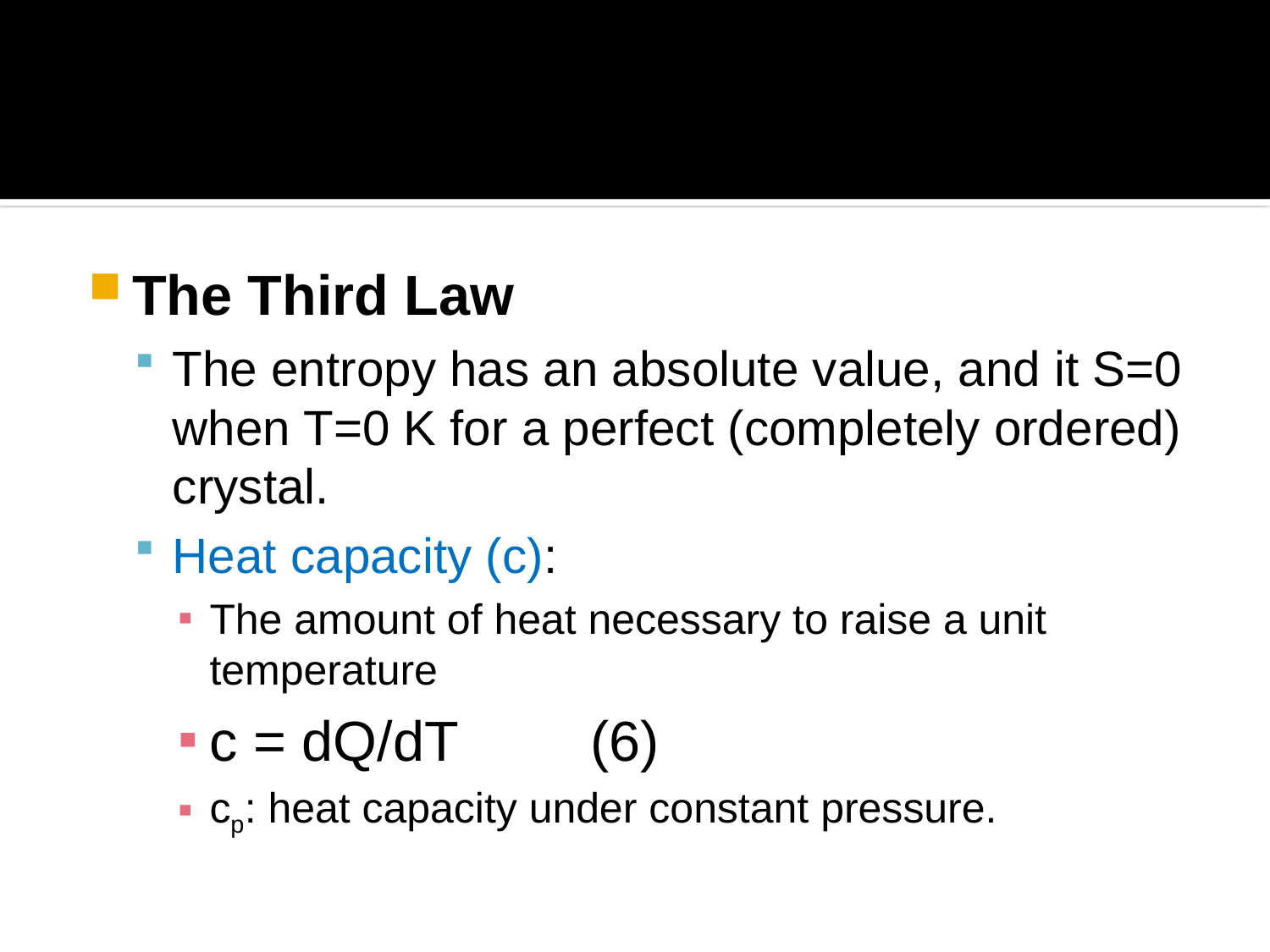

The Third Law
The entropy has an absolute value, and it S=0 when T=0 K for a perfect (completely ordered) crystal.
Heat capacity (c):
The amount of heat necessary to raise a unit temperature
c = dQ/dT		(6)
cp: heat capacity under constant pressure.